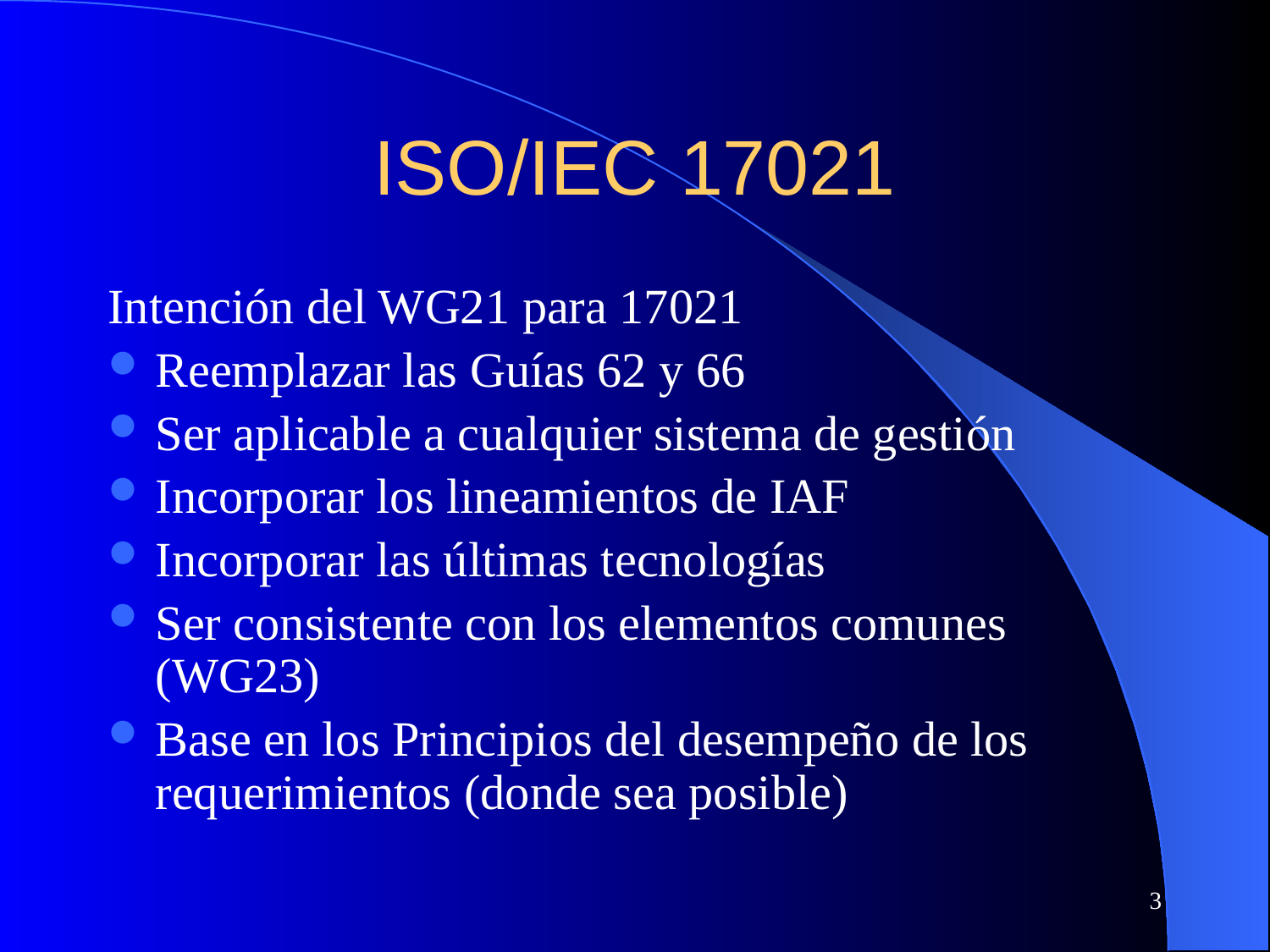

# ISO/IEC 17021
Intención del WG21 para 17021
Reemplazar las Guías 62 y 66
Ser aplicable a cualquier sistema de gestión
Incorporar los lineamientos de IAF
Incorporar las últimas tecnologías
Ser consistente con los elementos comunes (WG23)
Base en los Principios del desempeño de los requerimientos (donde sea posible)
3